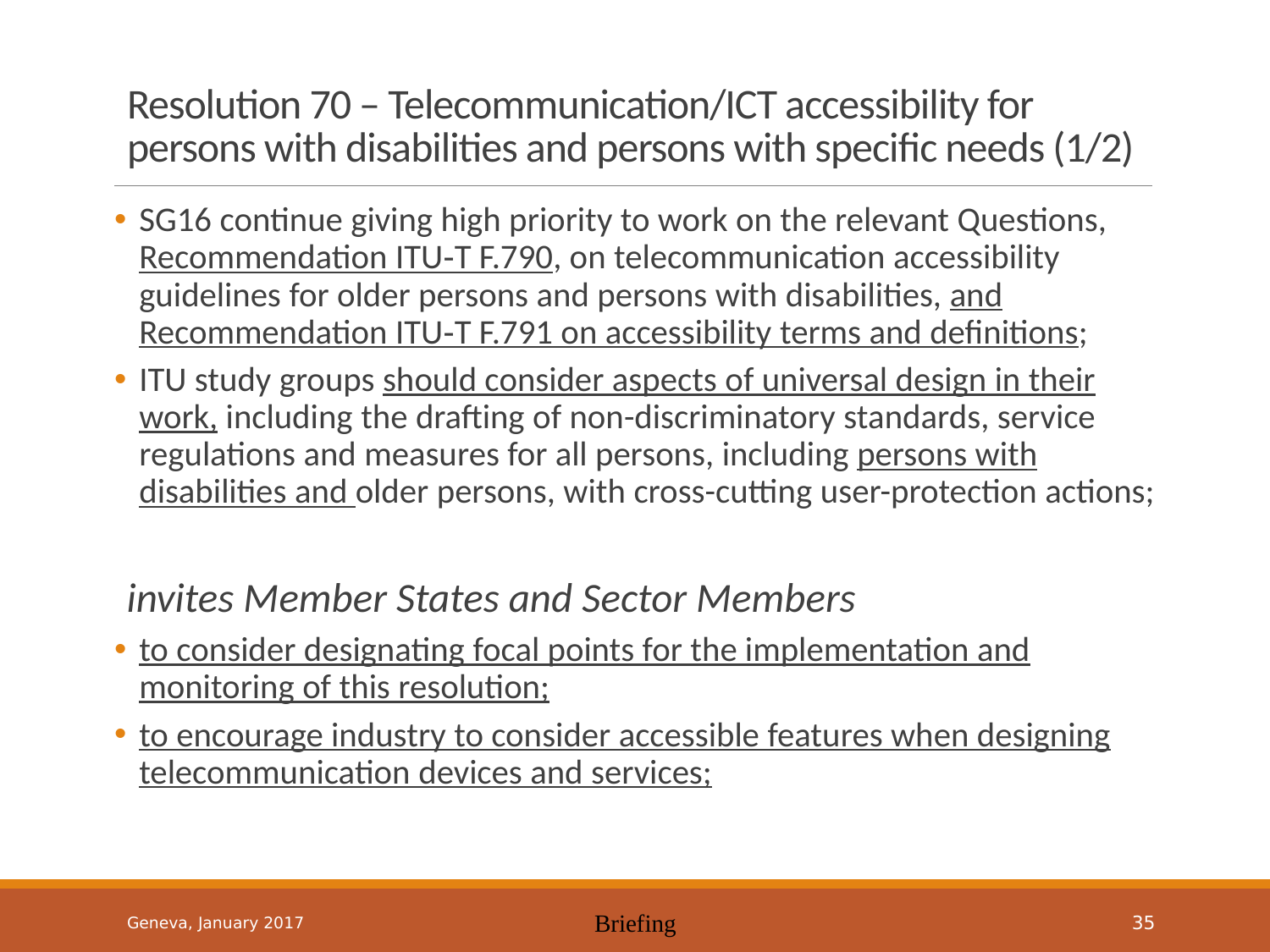

# Resolution 70 – Telecommunication/ICT accessibility for persons with disabilities and persons with specific needs (1/2)
SG16 continue giving high priority to work on the relevant Questions, Recommendation ITU‑T F.790, on telecommunication accessibility guidelines for older persons and persons with disabilities, and Recommendation ITU‑T F.791 on accessibility terms and definitions;
ITU study groups should consider aspects of universal design in their work, including the drafting of non-discriminatory standards, service regulations and measures for all persons, including persons with disabilities and older persons, with cross-cutting user-protection actions;

invites Member States and Sector Members
to consider designating focal points for the implementation and monitoring of this resolution;
to encourage industry to consider accessible features when designing telecommunication devices and services;
Geneva, January 2017
Briefing
35